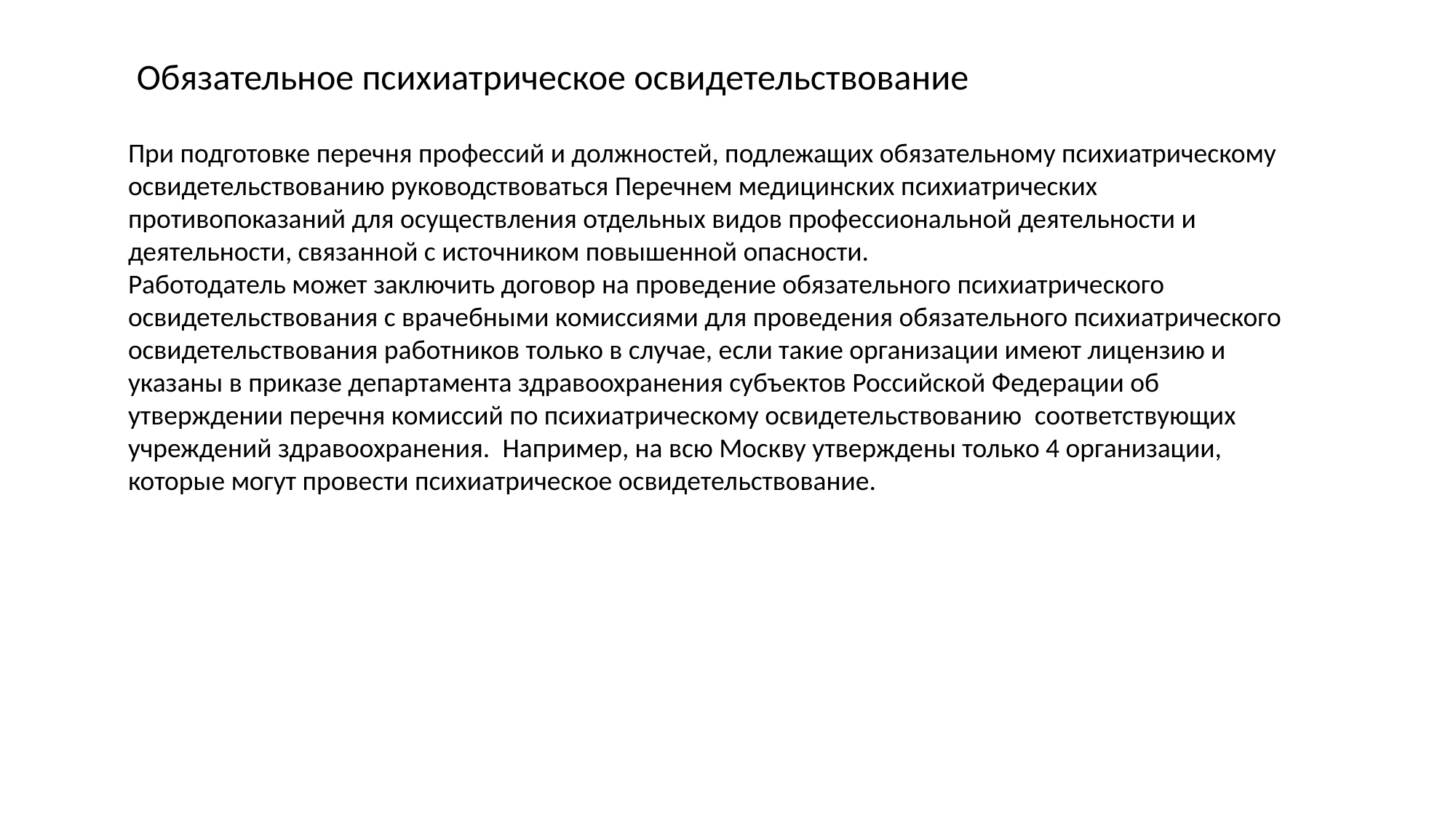

Обязательное психиатрическое освидетельствование
При подготовке перечня профессий и должностей, подлежащих обязательному психиатрическому освидетельствованию руководствоваться Перечнем медицинских психиатрических противопоказаний для осуществления отдельных видов профессиональной деятельности и деятельности, связанной с источником повышенной опасности.
Работодатель может заключить договор на проведение обязательного психиатрического освидетельствования с врачебными комиссиями для проведения обязательного психиатрического освидетельствования работников только в случае, если такие организации имеют лицензию и указаны в приказе департамента здравоохранения субъектов Российской Федерации об утверждении перечня комиссий по психиатрическому освидетельствованию  соответствующих учреждений здравоохранения.  Например, на всю Москву утверждены только 4 организации, которые могут провести психиатрическое освидетельствование.